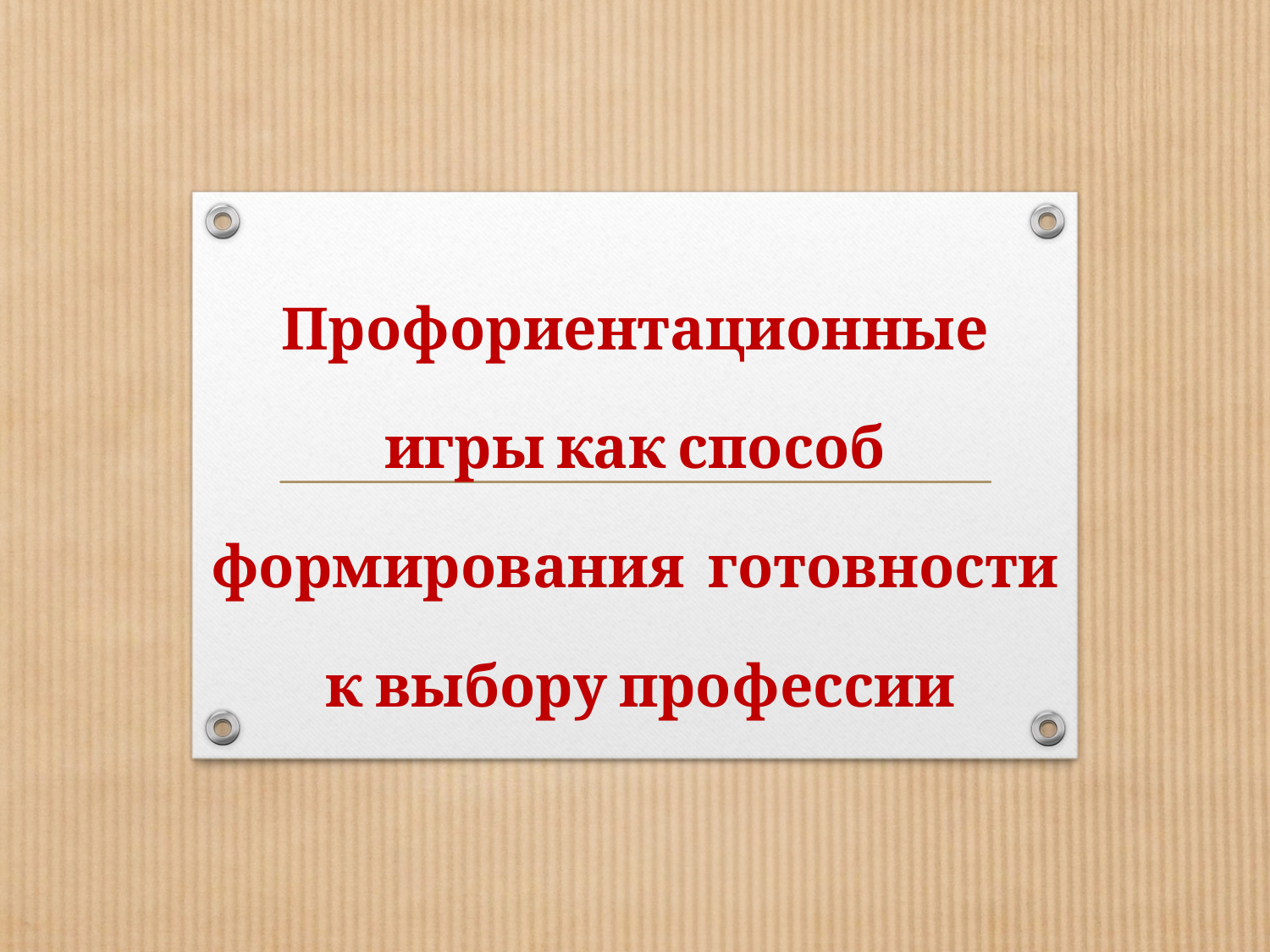

Профориентационные игры как способ формирования  готовности  к выбору профессии